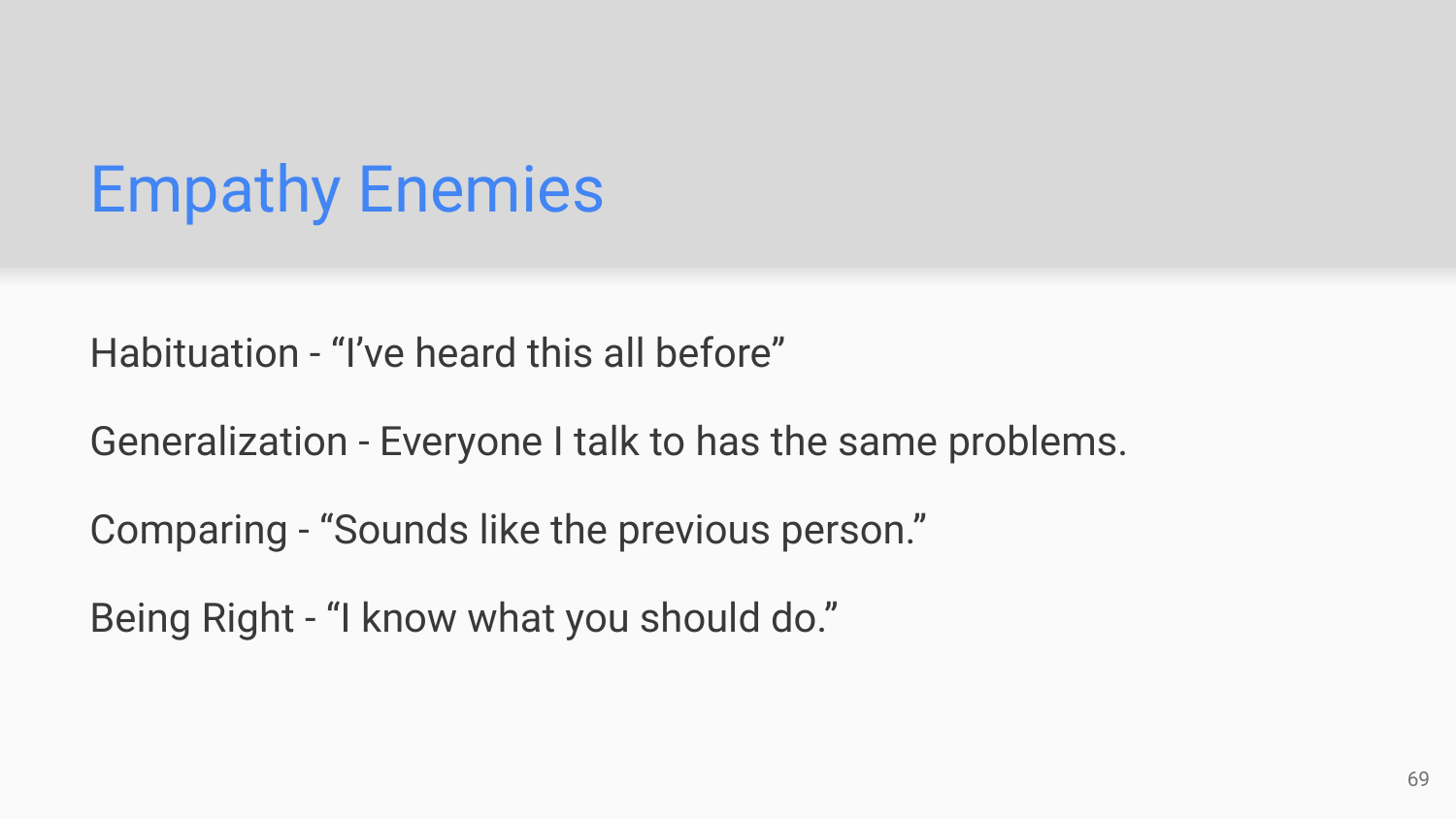

# Empathy Enemies
Habituation - “I’ve heard this all before”
Generalization - Everyone I talk to has the same problems.
Comparing - “Sounds like the previous person.”
Being Right - “I know what you should do.”
69